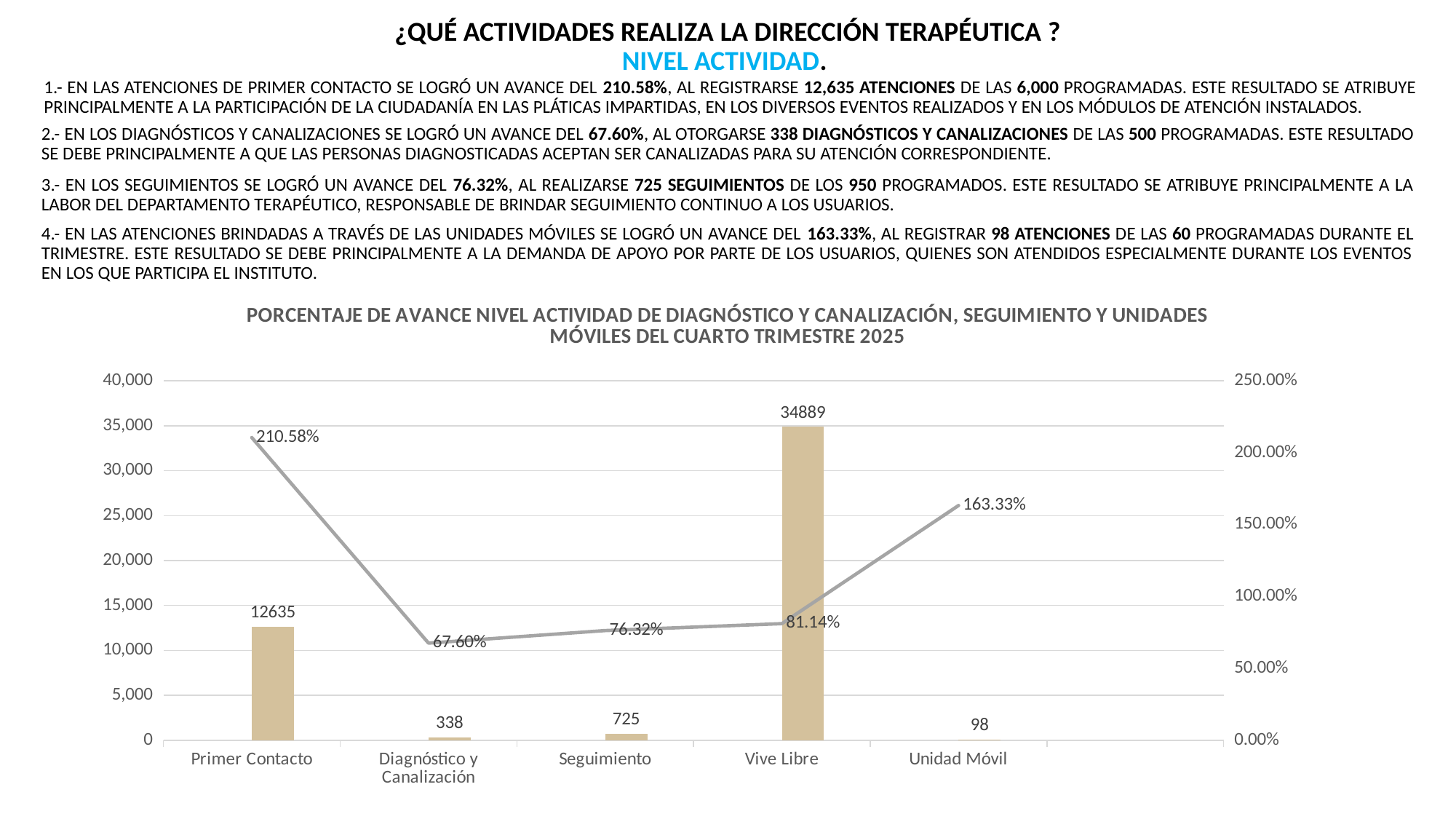

¿QUÉ ACTIVIDADES REALIZA LA DIRECCIÓN TERAPÉUTICA ? NIVEL ACTIVIDAD.
1.- En las atenciones de primer contacto se logró un avance del 210.58%, al registrarse 12,635 atenciones de las 6,000 programadas. Este resultado se atribuye principalmente a la participación de la ciudadanía en las pláticas impartidas, en los diversos eventos realizados y en los módulos de atención instalados.
2.- En los diagnósticos y canalizaciones se logró un avance del 67.60%, al otorgarse 338 diagnósticos y canalizaciones de las 500 programadas. Este resultado se debe principalmente a que las personas diagnosticadas aceptan ser canalizadas para su atención correspondiente.
3.- En los seguimientos se logró un avance del 76.32%, al realizarse 725 seguimientos de los 950 programados. Este resultado se atribuye principalmente a la labor del Departamento Terapéutico, responsable de brindar seguimiento continuo a los usuarios.
4.- En las atenciones brindadas a través de las unidades móviles se logró un avance del 163.33%, al registrar 98 atenciones de las 60 programadas durante el trimestre. Este resultado se debe principalmente a la demanda de apoyo por parte de los usuarios, quienes son atendidos especialmente durante los eventos en los que participa el Instituto.

### Chart: PORCENTAJE DE AVANCE NIVEL ACTIVIDAD DE DIAGNÓSTICO Y CANALIZACIÓN, SEGUIMIENTO Y UNIDADES MÓVILES DEL CUARTO TRIMESTRE 2025

| Category | Meta Planeada | Meta Alcanzada | Porcentaje |
|---|---|---|---|
| Primer Contacto | 6000.0 | 12635.0 | 2.1058333333333334 |
| Diagnóstico y Canalización | 500.0 | 338.0 | 0.676 |
| Seguimiento | 950.0 | 725.0 | 0.7631578947368421 |
| Vive Libre | 43000.0 | 34889.0 | 0.8113720930232559 |
| Unidad Móvil | 60.0 | 98.0 | 1.6333333333333333 |